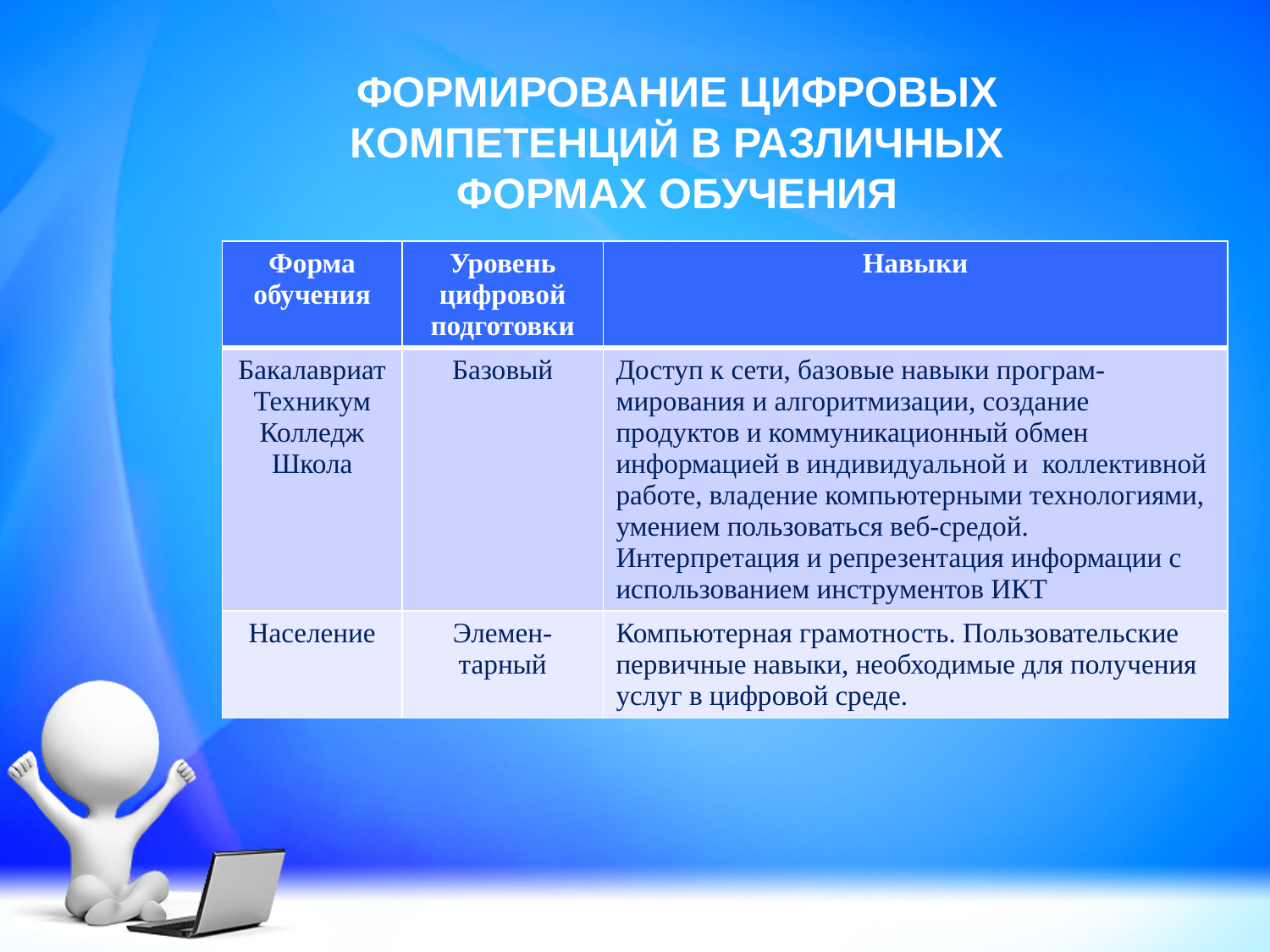

# ФОРМИРОВАНИЕ ЦИФРОВЫХ КОМПЕТЕНЦИЙ В РАЗЛИЧНЫХ ФОРМАХ ОБУЧЕНИЯ

| Форма обучения | Уровень цифровой подготовки | Навыки |
| --- | --- | --- |
| Бакалавриат Техникум Колледж Школа | Базовый | Доступ к сети, базовые навыки програм-мирования и алгоритмизации, создание продуктов и коммуникационный обмен информацией в индивидуальной и коллективной работе, владение компьютерными технологиями, умением пользоваться веб-средой. Интерпретация и репрезентация информации с использованием инструментов ИКТ |
| Население | Элемен-тарный | Компьютерная грамотность. Пользовательские первичные навыки, необходимые для получения услуг в цифровой среде. |